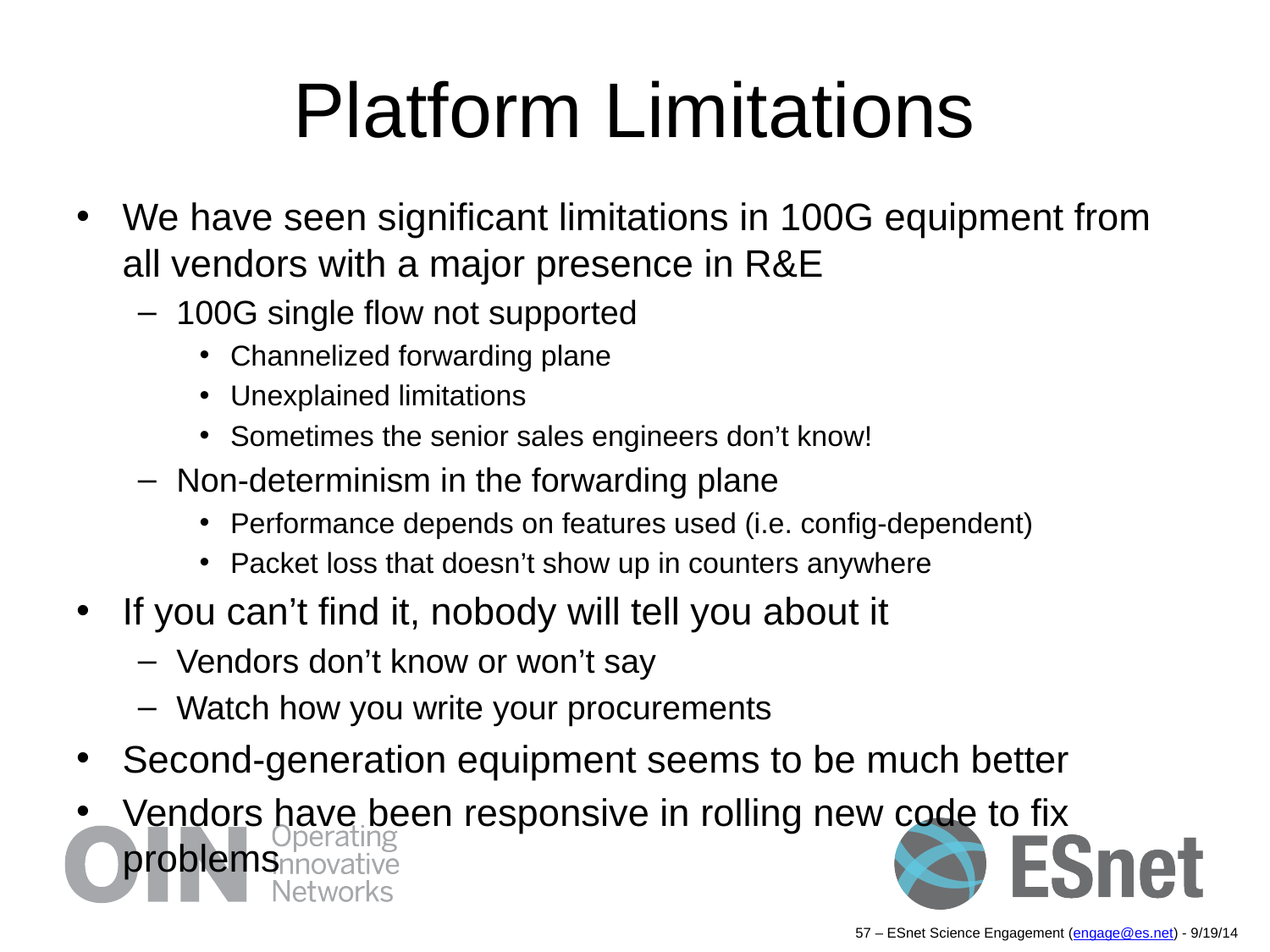

# Platform Limitations
We have seen significant limitations in 100G equipment from all vendors with a major presence in R&E
100G single flow not supported
Channelized forwarding plane
Unexplained limitations
Sometimes the senior sales engineers don’t know!
Non-determinism in the forwarding plane
Performance depends on features used (i.e. config-dependent)
Packet loss that doesn’t show up in counters anywhere
If you can’t find it, nobody will tell you about it
Vendors don’t know or won’t say
Watch how you write your procurements
Second-generation equipment seems to be much better
Vendors have been responsive in rolling new code to fix problems

57 – ESnet Science Engagement (engage@es.net) - 9/19/14